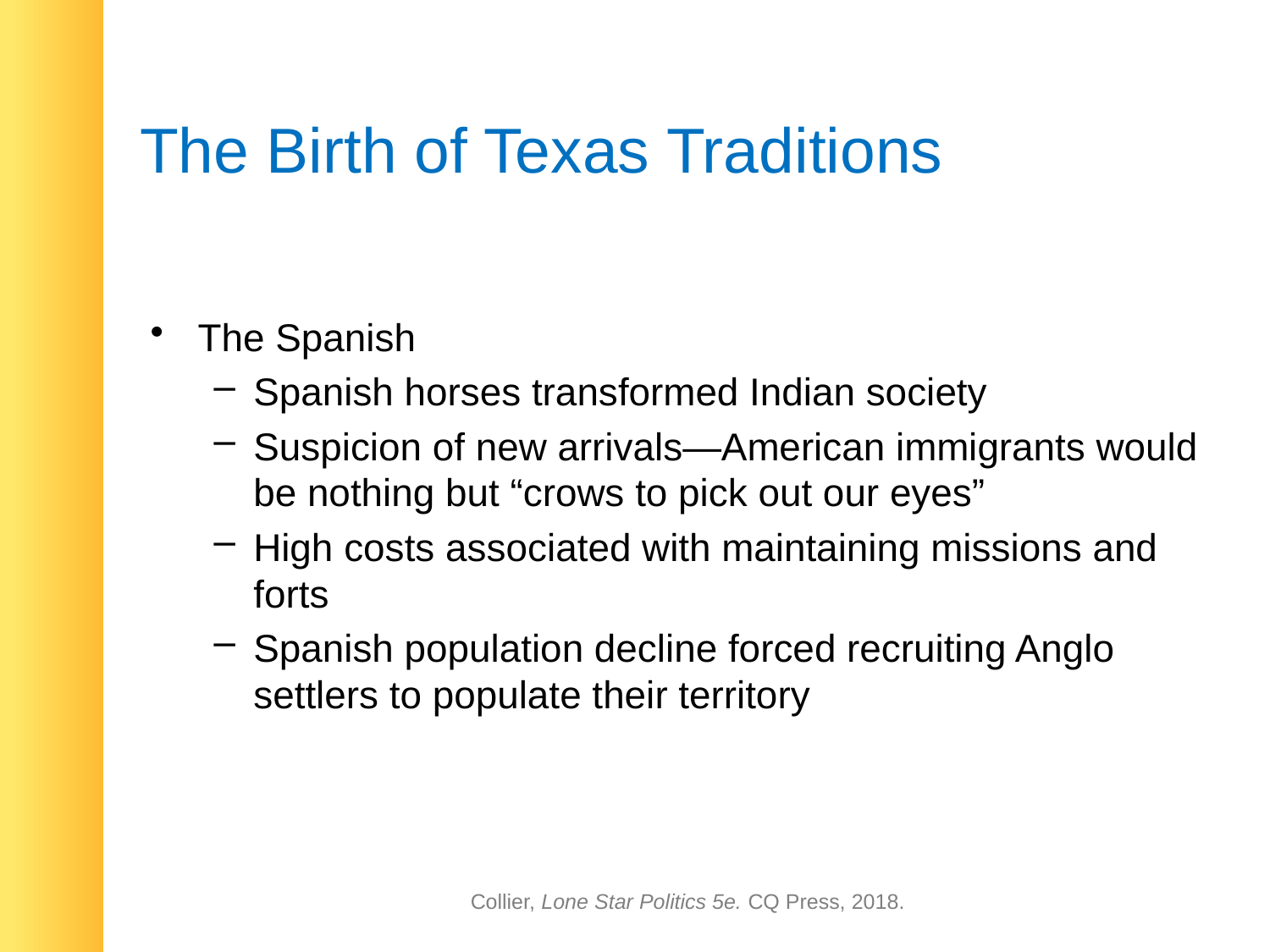

# The Birth of Texas Traditions
The Spanish
Spanish horses transformed Indian society
Suspicion of new arrivals—American immigrants would be nothing but “crows to pick out our eyes”
High costs associated with maintaining missions and forts
Spanish population decline forced recruiting Anglo settlers to populate their territory
Collier, Lone Star Politics 5e. CQ Press, 2018.